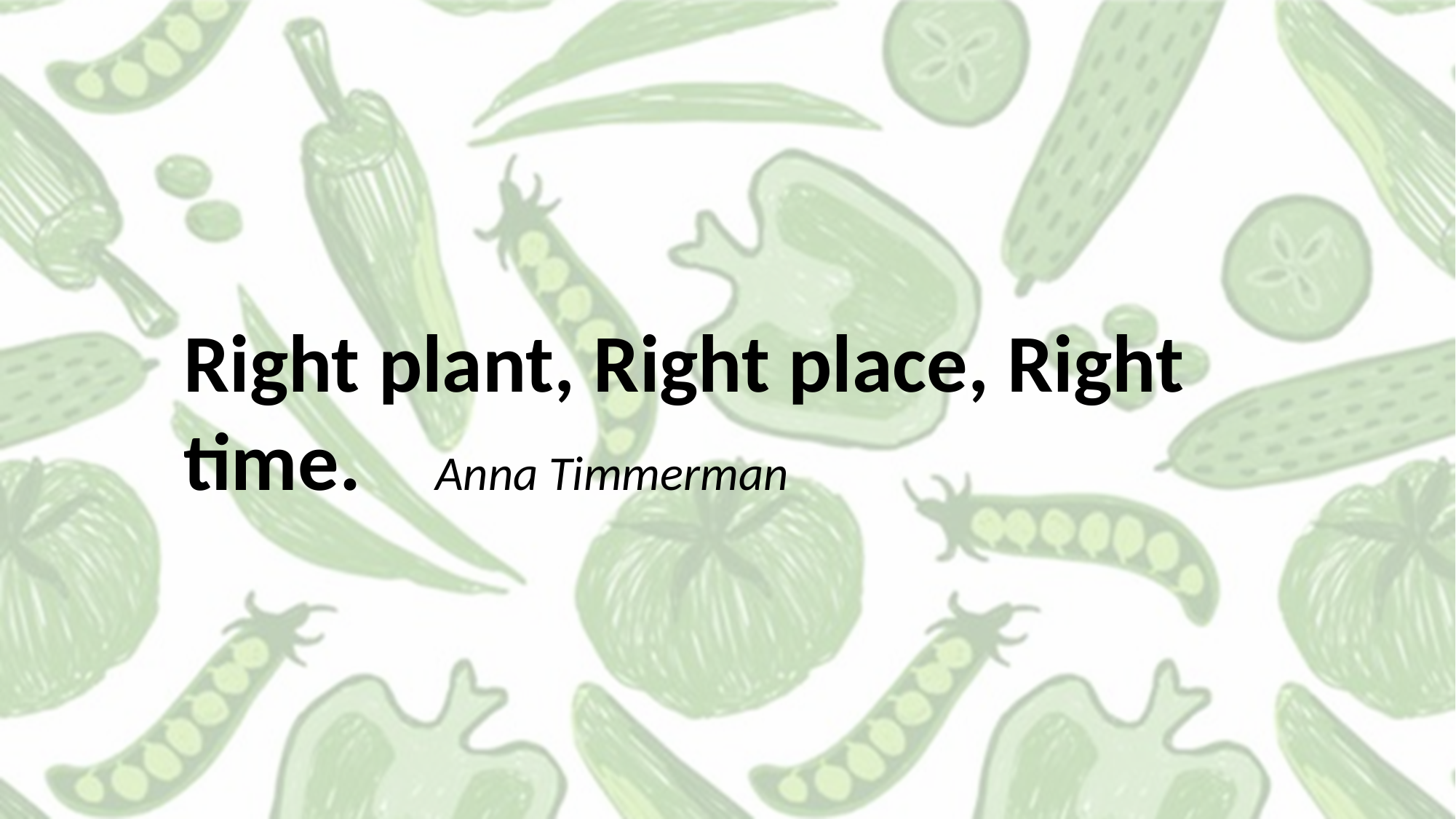

Right plant, Right place, Right time.    Anna Timmerman